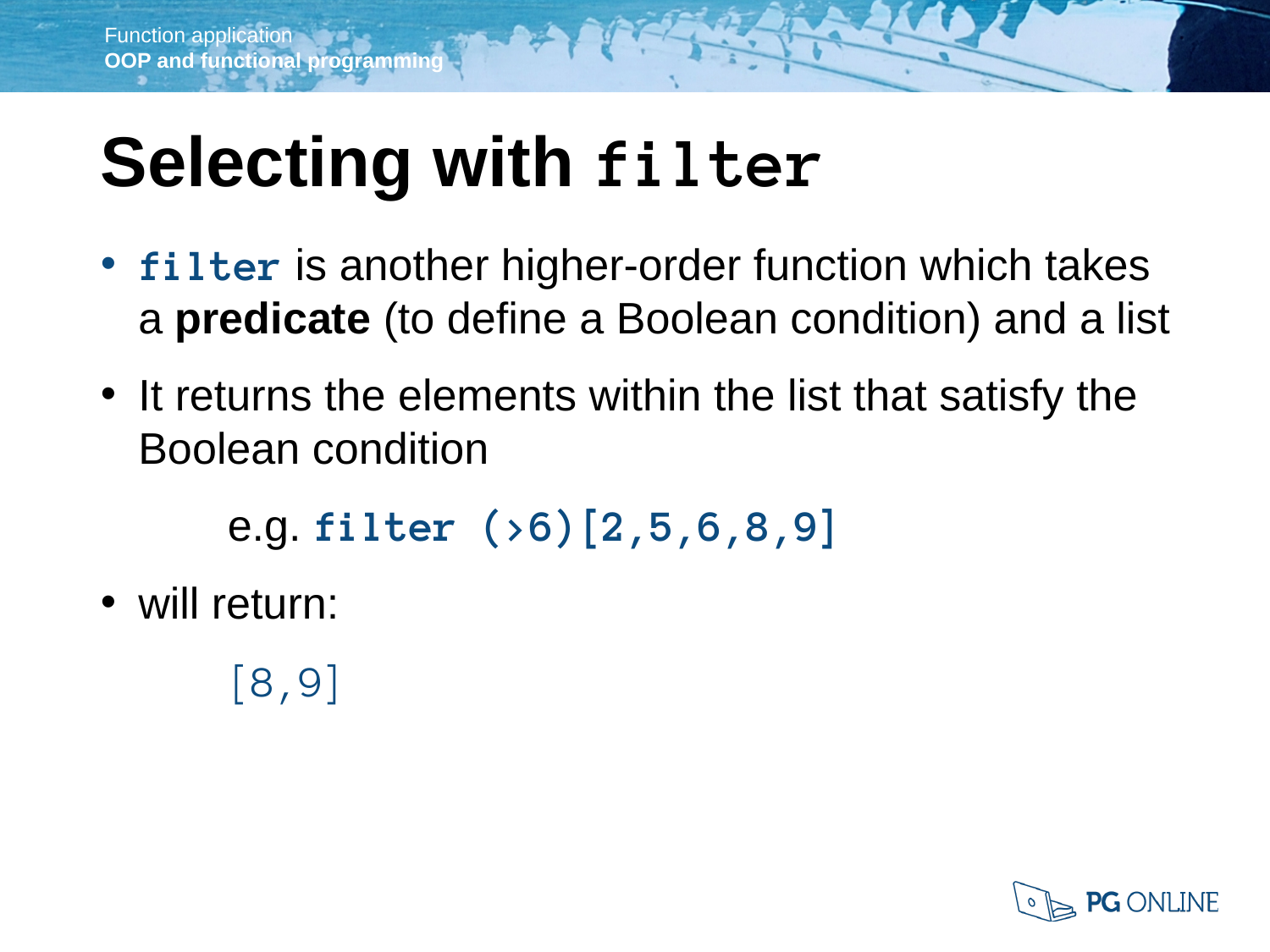

Selecting with filter
filter is another higher-order function which takes a predicate (to define a Boolean condition) and a list
It returns the elements within the list that satisfy the Boolean condition
	e.g. filter (>6)[2,5,6,8,9]
will return:
	[8,9]